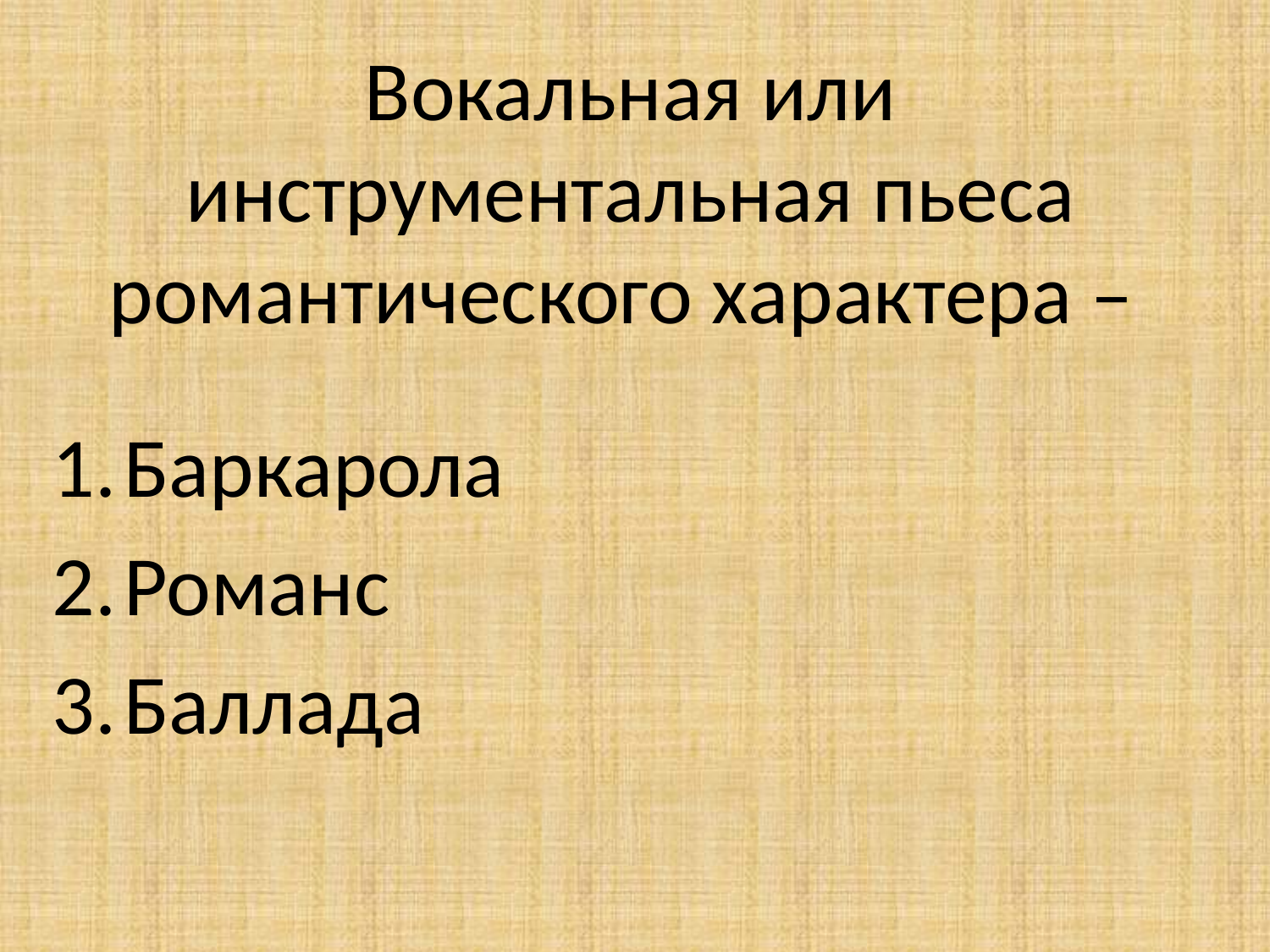

# Вокальная или инструментальная пьеса романтического характера –
Баркарола
Романс
Баллада